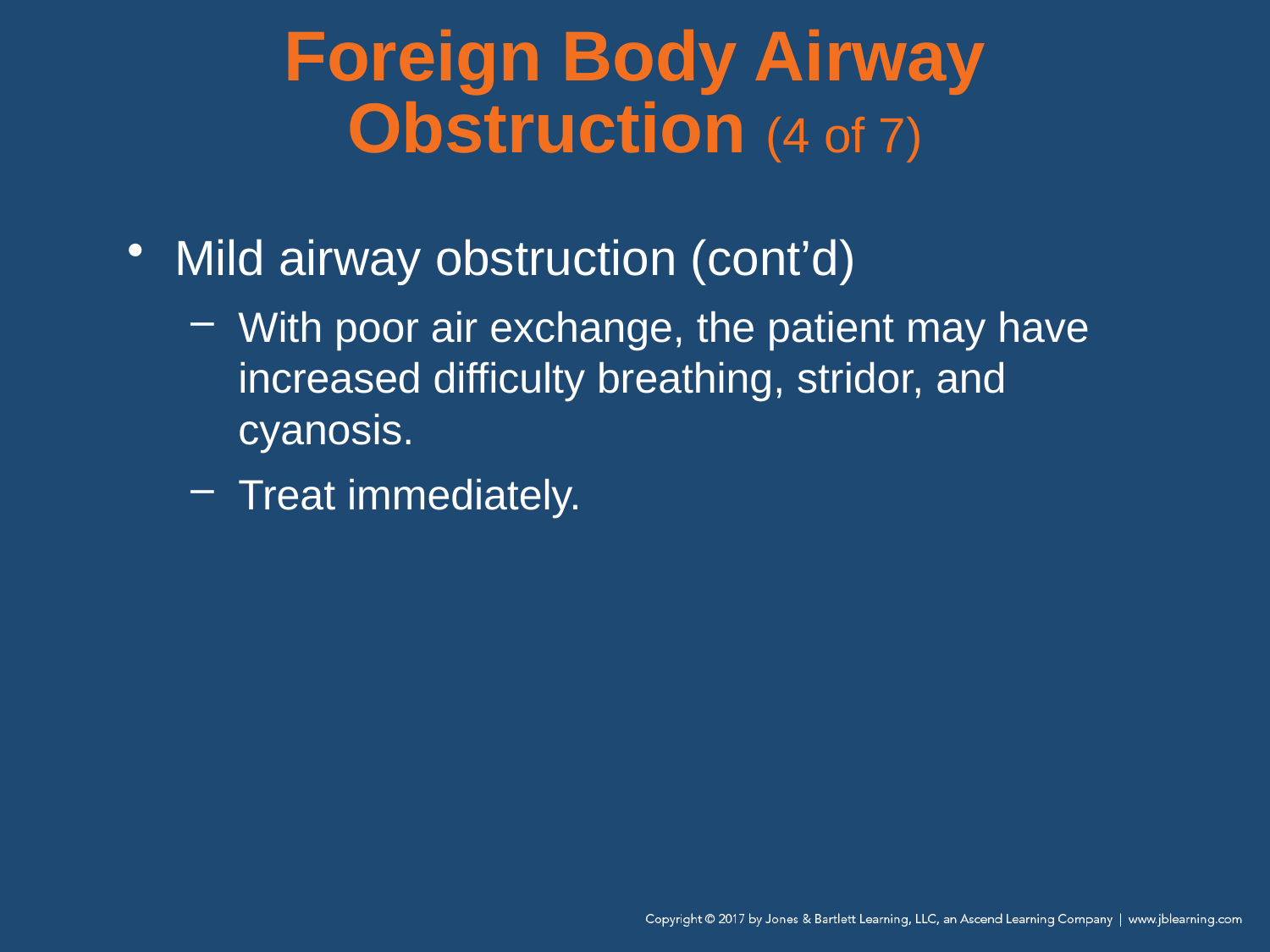

# Foreign Body Airway Obstruction (4 of 7)
Mild airway obstruction (cont’d)
With poor air exchange, the patient may have increased difficulty breathing, stridor, and cyanosis.
Treat immediately.